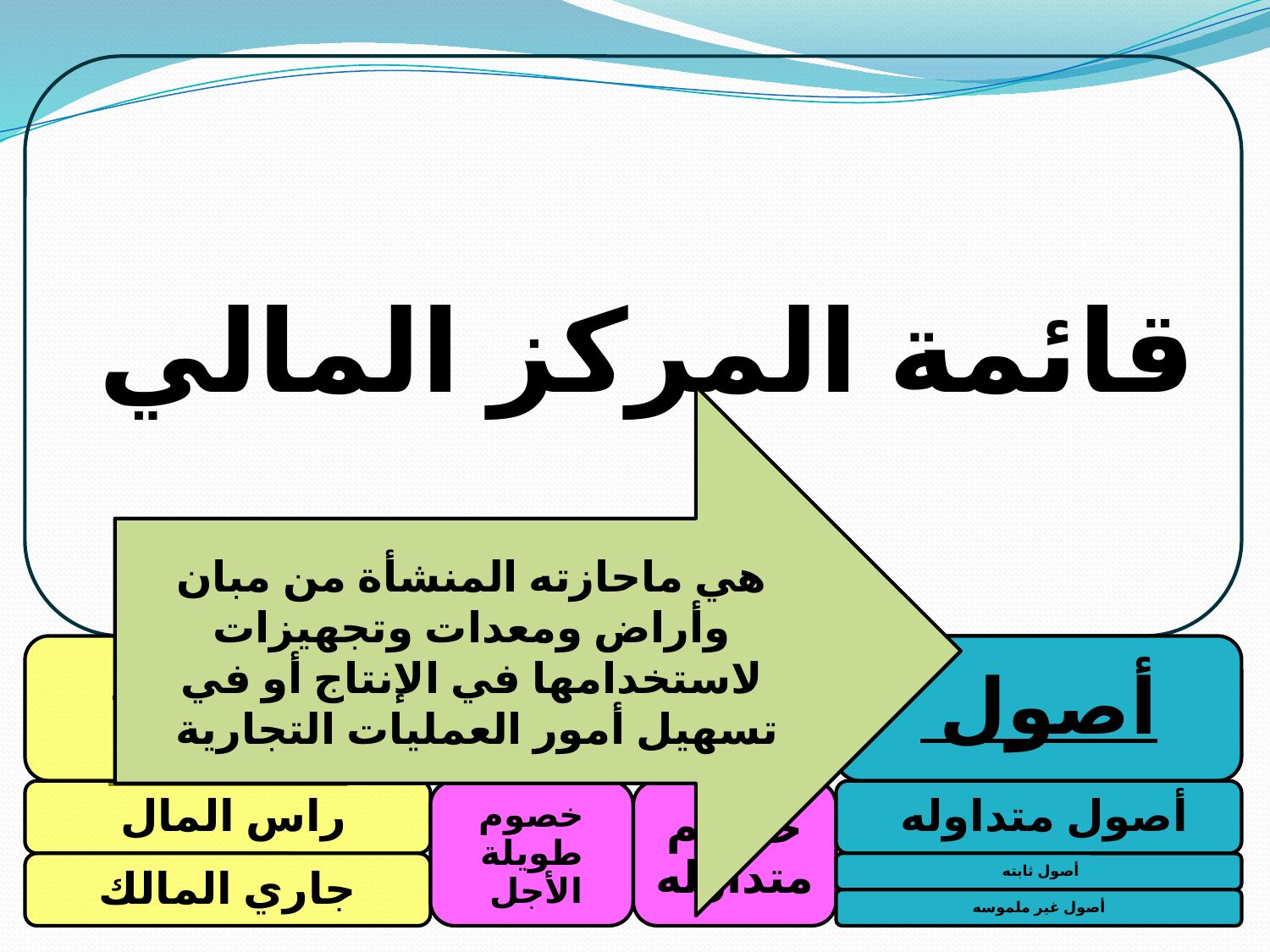

قائمة المركز المالي
خصوم
خصوم متداوله
أصول
أصول متداوله
أصول ثابته
أصول غير ملموسه
راس المال
جاري المالك
هي ماحازته المنشأة من مبان وأراض ومعدات وتجهيزات لاستخدامها في الإنتاج أو في تسهيل أمور العمليات التجارية